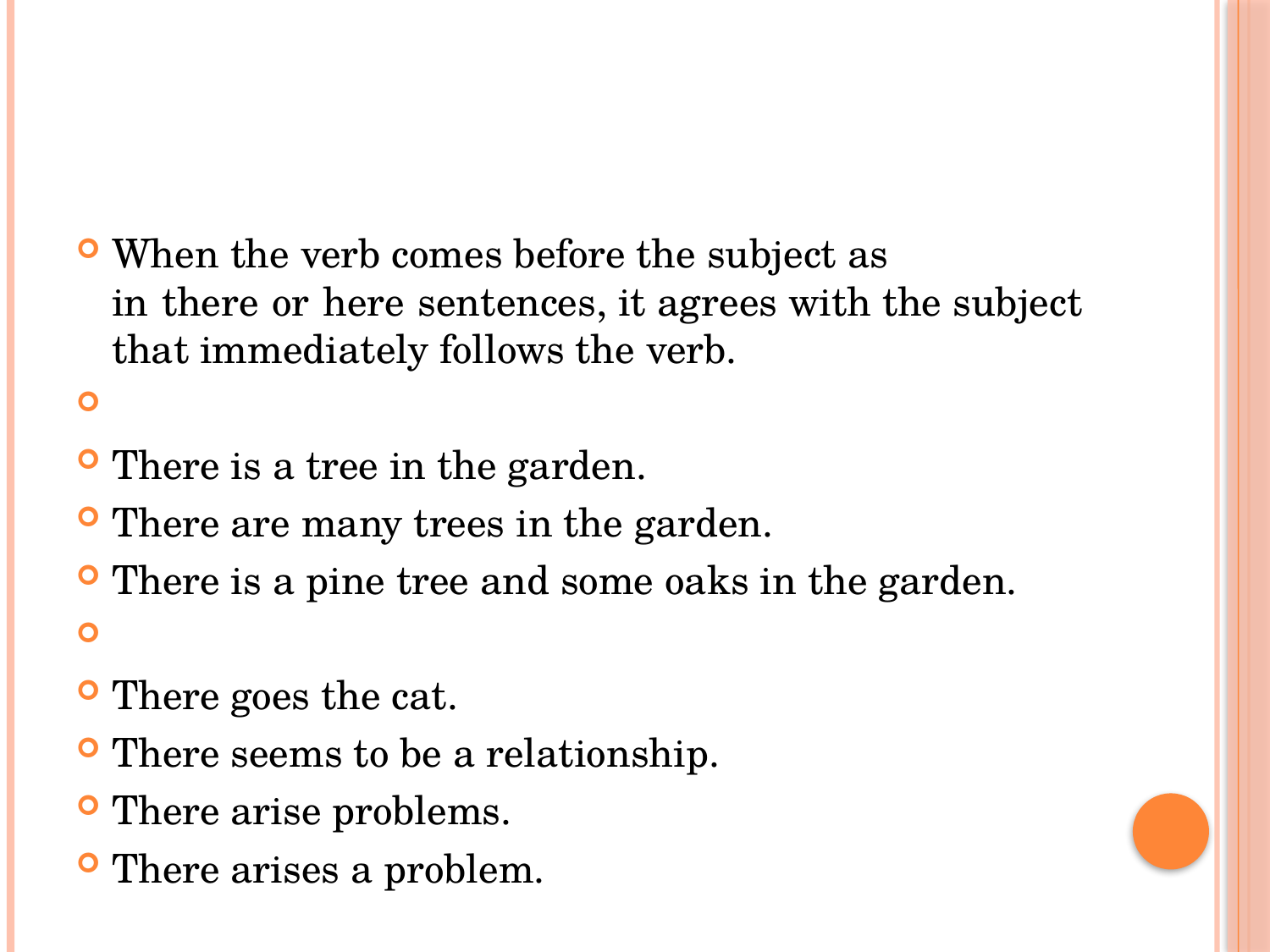

#
When the verb comes before the subject as in there or here sentences, it agrees with the subject that immediately follows the verb.

There is a tree in the garden.
There are many trees in the garden.
There is a pine tree and some oaks in the garden.

There goes the cat.
There seems to be a relationship.
There arise problems.
There arises a problem.